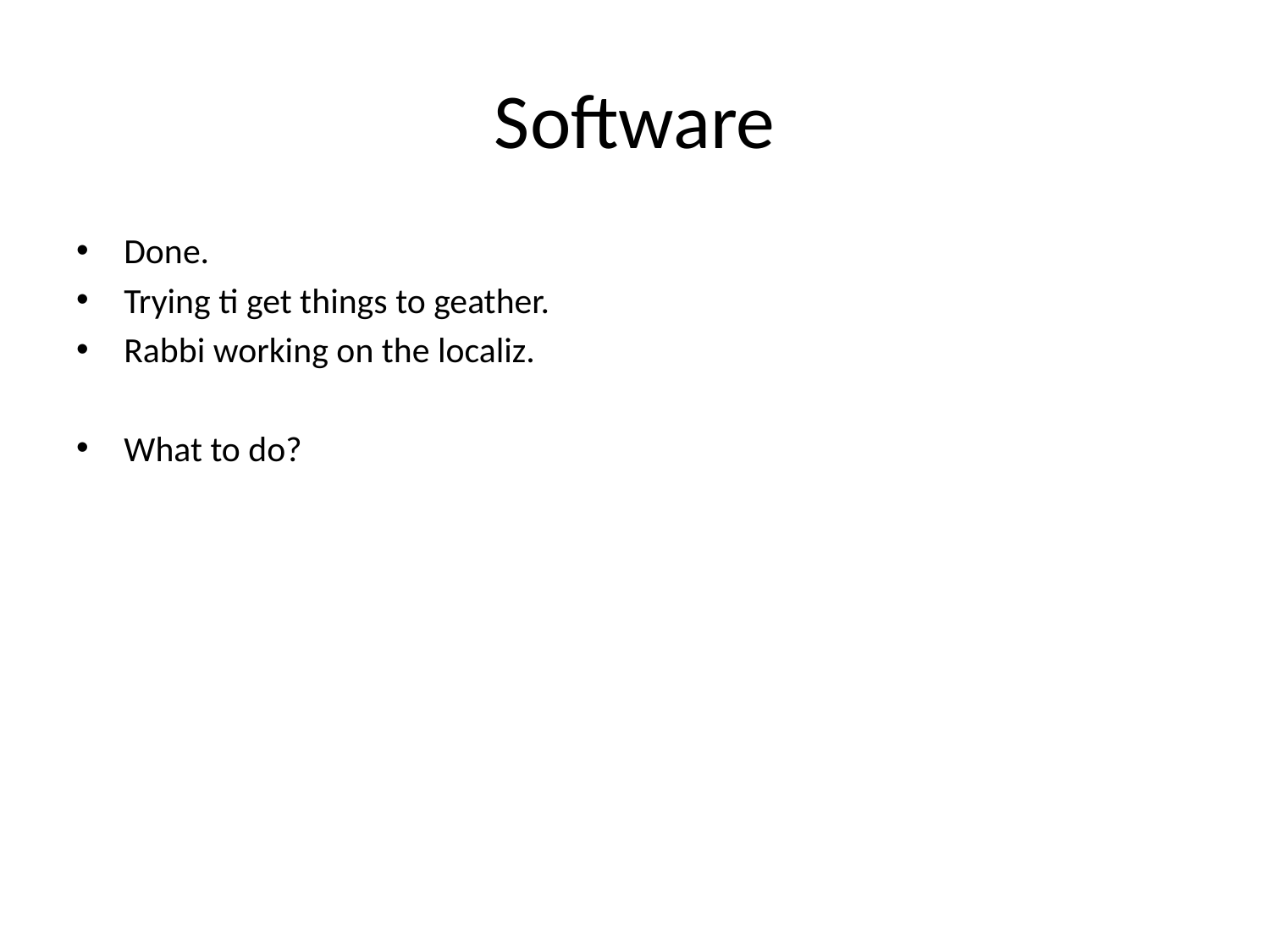

# Software
Done.
Trying ti get things to geather.
Rabbi working on the localiz.

What to do?